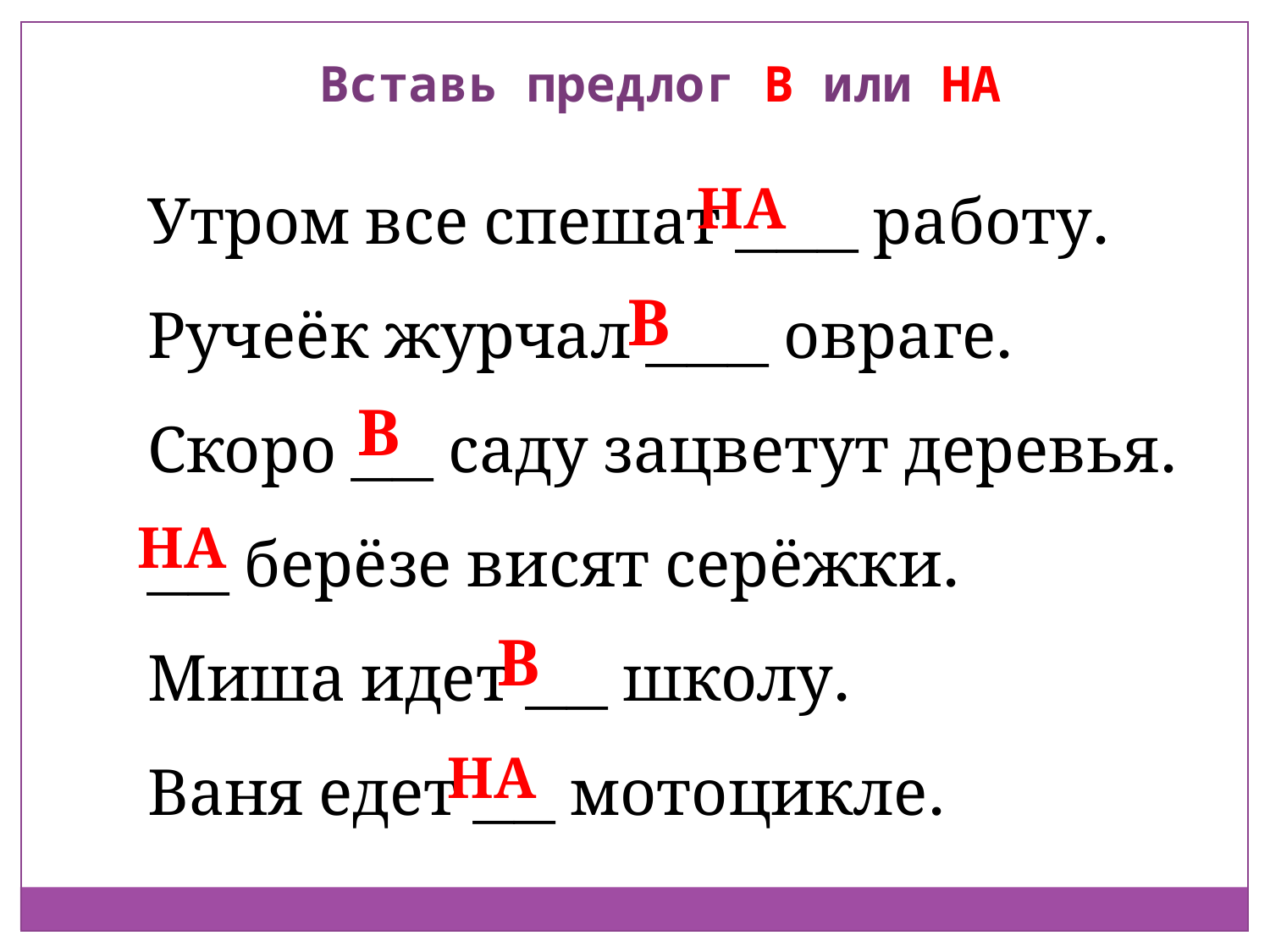

Вставь предлог В или НА
Утром все спешат ___ работу.
Ручеёк журчал ___ овраге.
Скоро __ саду зацветут деревья.
__ берёзе висят серёжки.
Миша идет __ школу.
Ваня едет __ мотоцикле.

НА
В
В
НА
В
НА